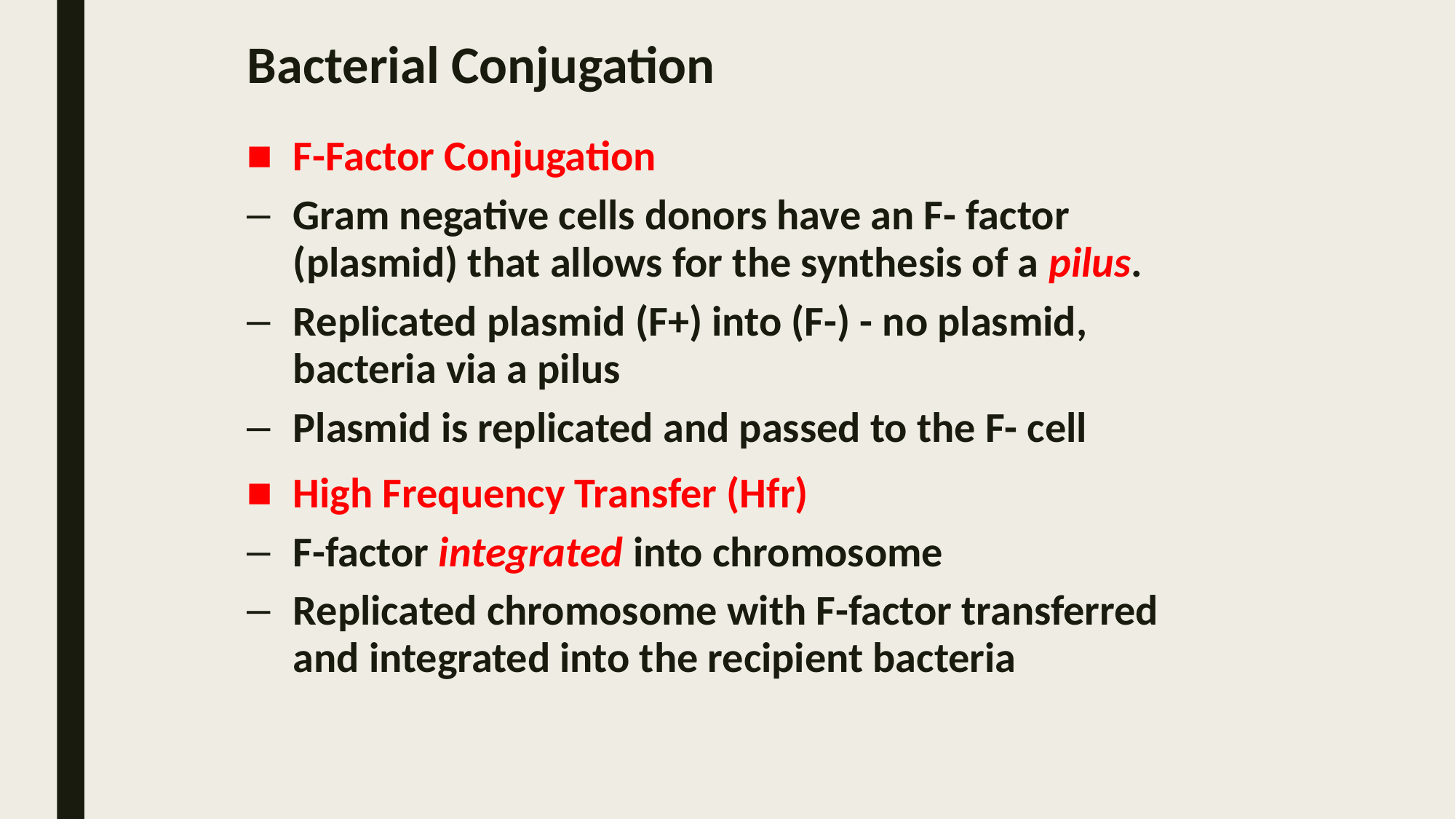

# Bacterial Conjugation
F-Factor Conjugation
Gram negative cells donors have an F- factor (plasmid) that allows for the synthesis of a pilus.
Replicated plasmid (F+) into (F-) - no plasmid, bacteria via a pilus
Plasmid is replicated and passed to the F- cell
High Frequency Transfer (Hfr)
F-factor integrated into chromosome
Replicated chromosome with F-factor transferred and integrated into the recipient bacteria